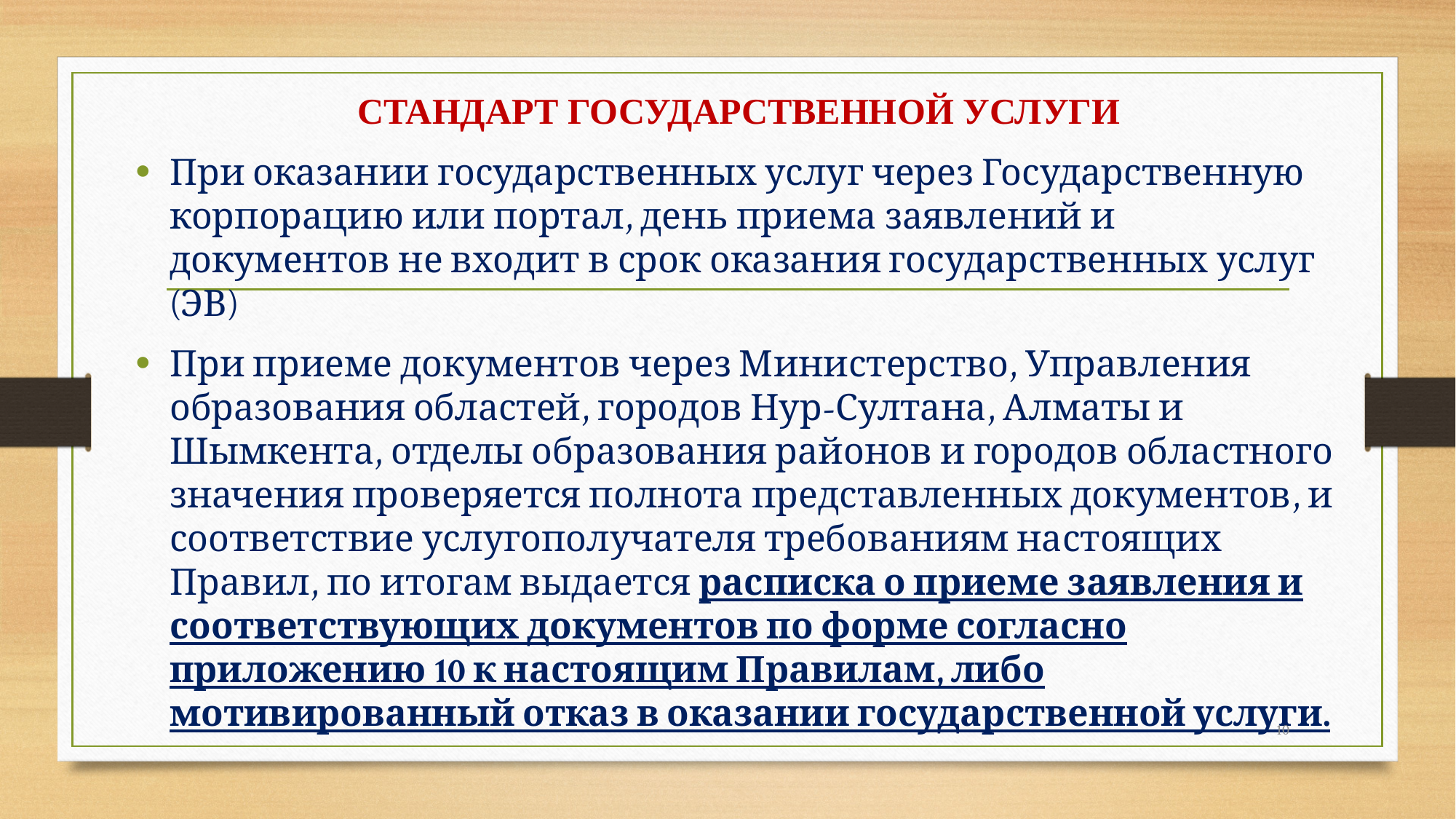

# СТАНДАРТ ГОСУДАРСТВЕННОЙ УСЛУГИ
При оказании государственных услуг через Государственную корпорацию или портал, день приема заявлений и документов не входит в срок оказания государственных услуг (ЭВ)
При приеме документов через Министерство, Управления образования областей, городов Нур-Султана, Алматы и Шымкента, отделы образования районов и городов областного значения проверяется полнота представленных документов, и соответствие услугополучателя требованиям настоящих Правил, по итогам выдается расписка о приеме заявления и соответствующих документов по форме согласно приложению 10 к настоящим Правилам, либо мотивированный отказ в оказании государственной услуги.

10